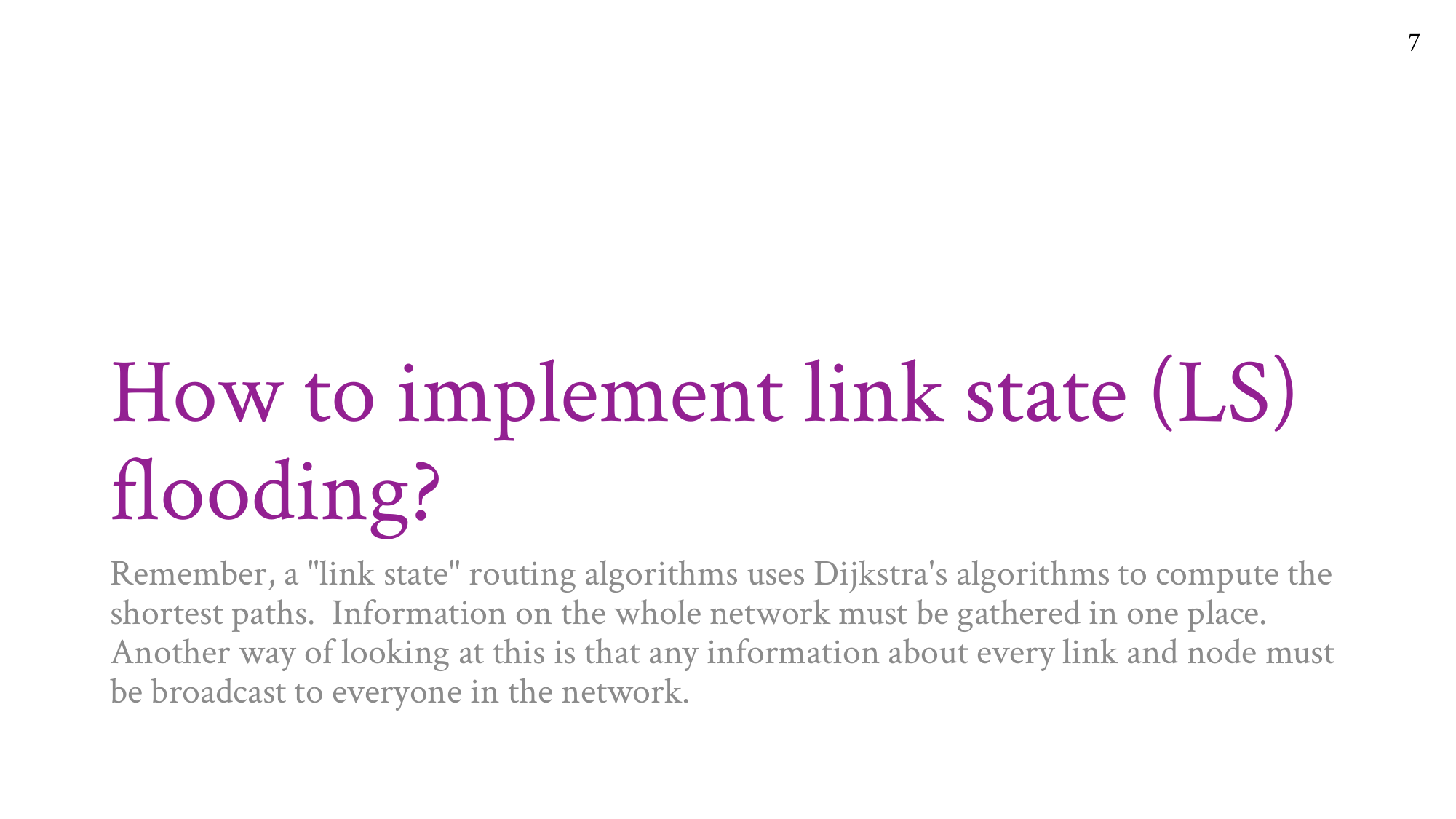

# How to implement link state (LS) flooding?
Remember, a "link state" routing algorithms uses Dijkstra's algorithms to compute the shortest paths.  Information on the whole network must be gathered in one place.  Another way of looking at this is that any information about every link and node must be broadcast to everyone in the network.